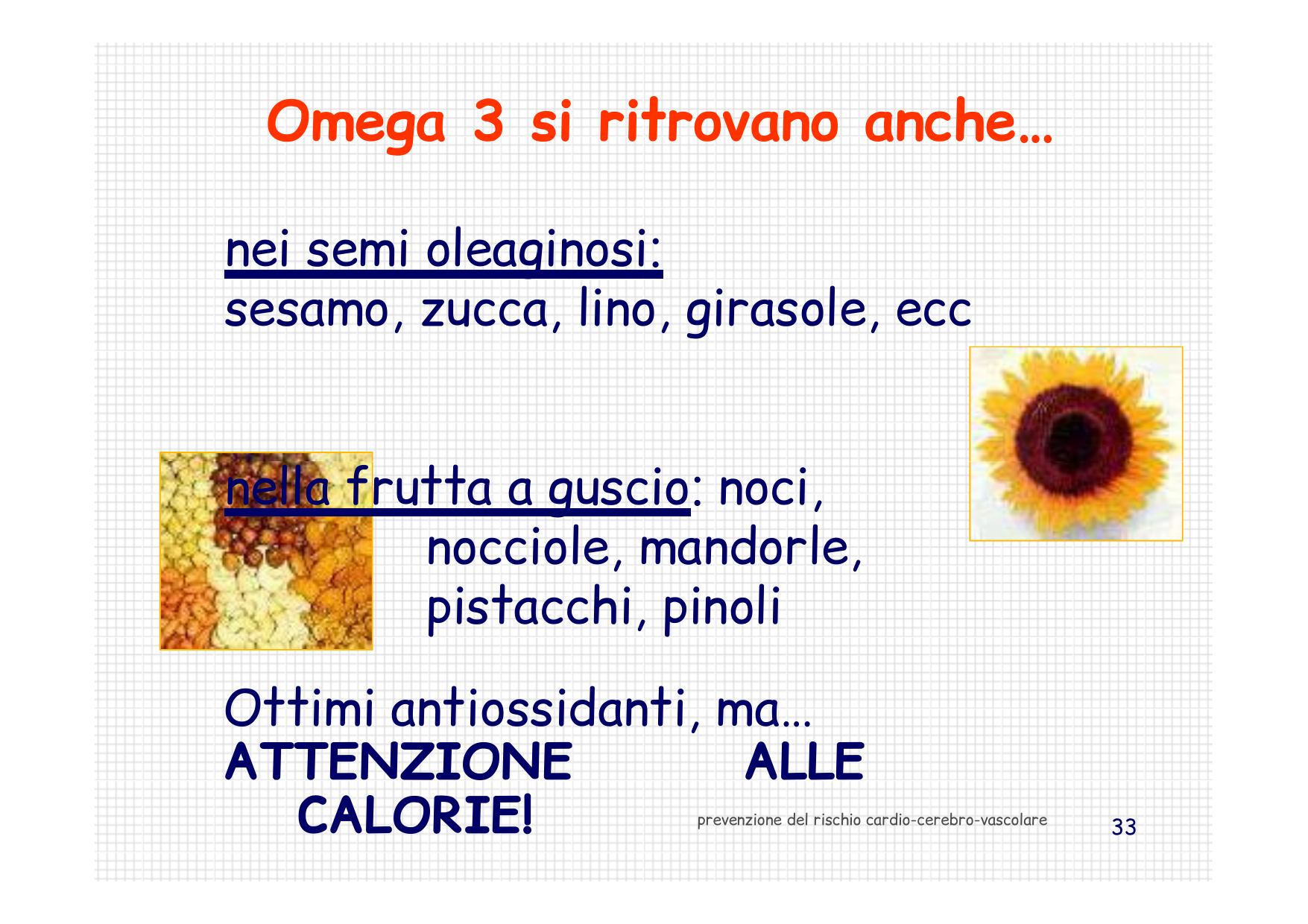

Omega	3	si	ritrovano	anche…
nei semi oleaginosi:
sesamo, zucca, lino, girasole, ecc

nella frutta a guscio: noci, nocciole, mandorle, pistacchi, pinoli

Ottimi antiossidanti, ma…
ATTENZIONE	ALLE	CALORIE!

prevenzione del rischio cardio-cerebro-vascolare
33